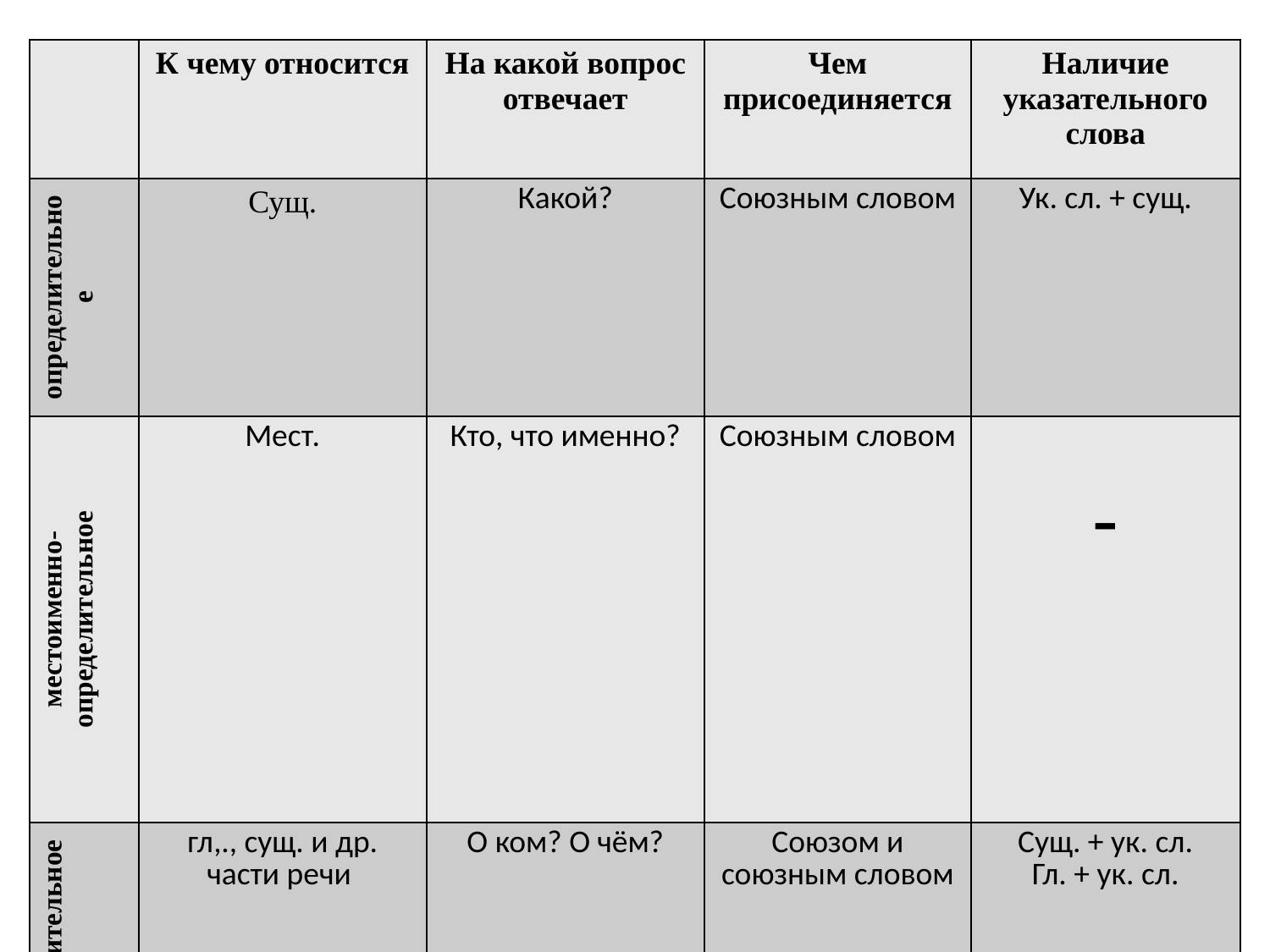

#
|  | К чему относится | На какой вопрос отвечает | Чем присоединяется | Наличие указательного слова |
| --- | --- | --- | --- | --- |
| определительное | Сущ. | Какой? | Союзным словом | Ук. сл. + сущ. |
| местоименно-определительное | Мест. | Кто, что именно? | Союзным словом | - |
| изъяснительное | гл,., сущ. и др. части речи | О ком? О чём? | Союзом и союзным словом | Сущ. + ук. сл. Гл. + ук. сл. |